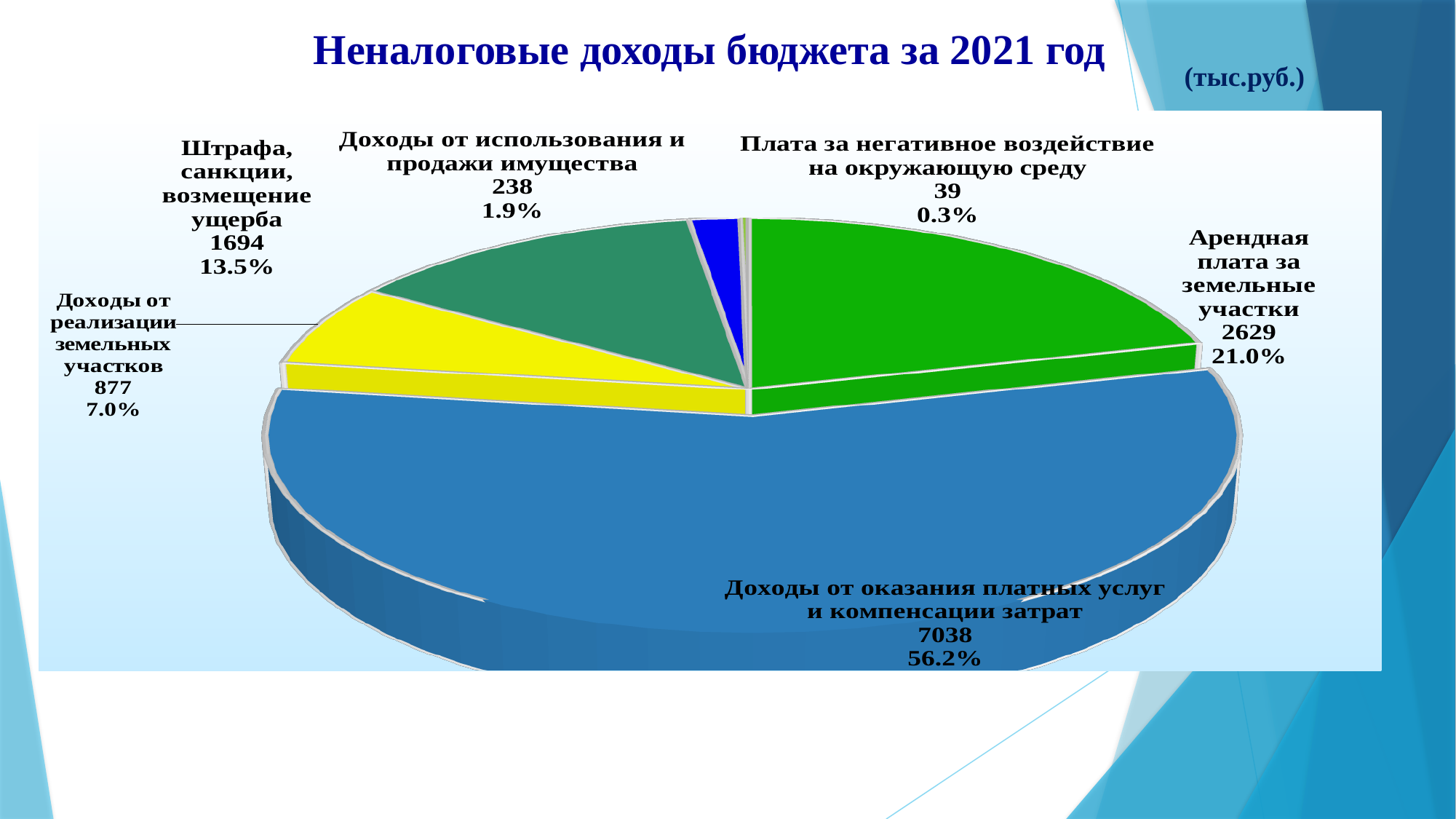

# Неналоговые доходы бюджета за 2021 год
(тыс.руб.)

[unsupported chart]